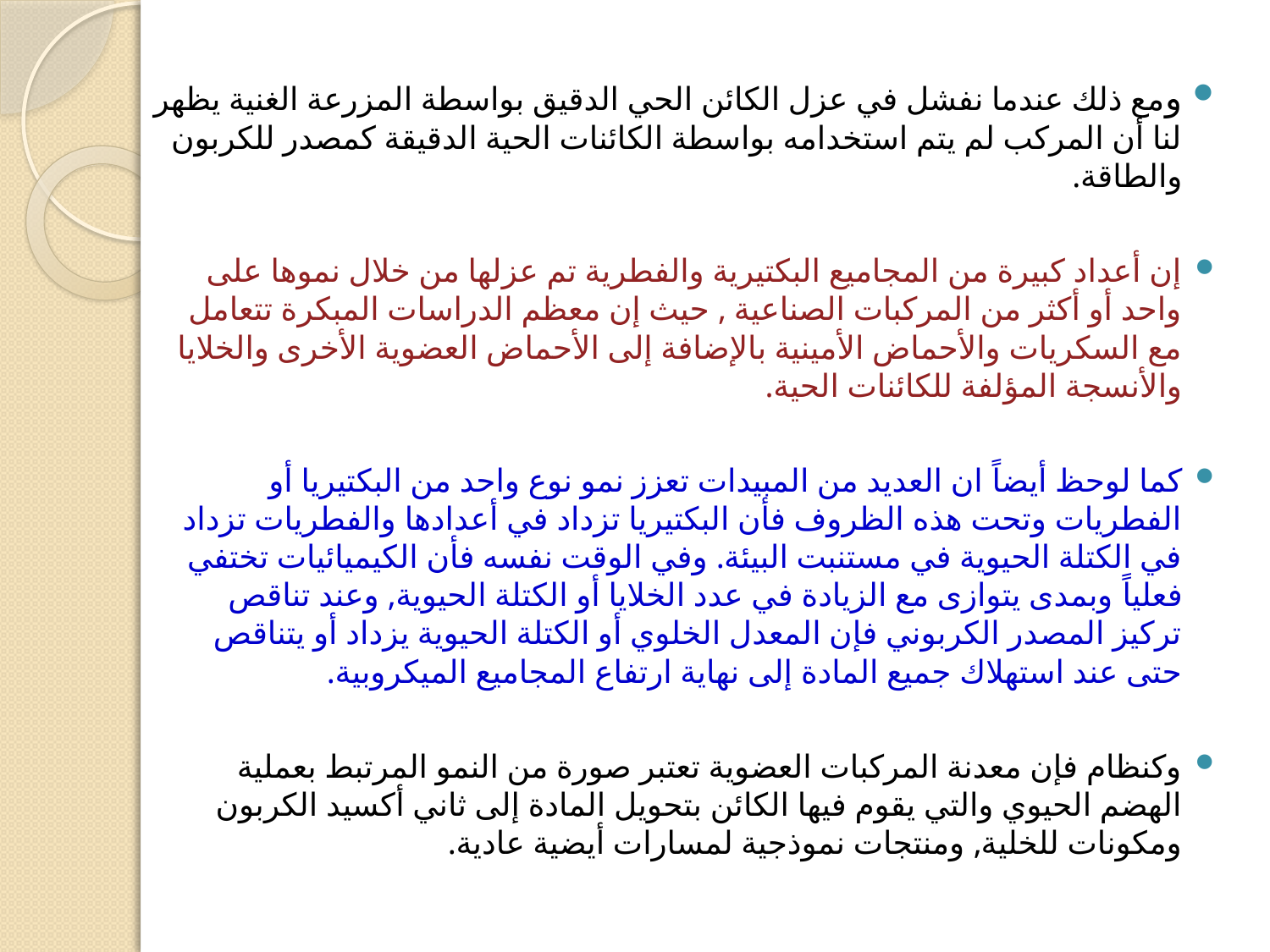

ومع ذلك عندما نفشل في عزل الكائن الحي الدقيق بواسطة المزرعة الغنية يظهر لنا أن المركب لم يتم استخدامه بواسطة الكائنات الحية الدقيقة كمصدر للكربون والطاقة.

إن أعداد كبيرة من المجاميع البكتيرية والفطرية تم عزلها من خلال نموها على واحد أو أكثر من المركبات الصناعية , حيث إن معظم الدراسات المبكرة تتعامل مع السكريات والأحماض الأمينية بالإضافة إلى الأحماض العضوية الأخرى والخلايا والأنسجة المؤلفة للكائنات الحية.

كما لوحظ أيضاً ان العديد من المبيدات تعزز نمو نوع واحد من البكتيريا أو الفطريات وتحت هذه الظروف فأن البكتيريا تزداد في أعدادها والفطريات تزداد في الكتلة الحيوية في مستنبت البيئة. وفي الوقت نفسه فأن الكيميائيات تختفي فعلياً وبمدى يتوازى مع الزيادة في عدد الخلايا أو الكتلة الحيوية, وعند تناقص تركيز المصدر الكربوني فإن المعدل الخلوي أو الكتلة الحيوية يزداد أو يتناقص حتى عند استهلاك جميع المادة إلى نهاية ارتفاع المجاميع الميكروبية.

وكنظام فإن معدنة المركبات العضوية تعتبر صورة من النمو المرتبط بعملية الهضم الحيوي والتي يقوم فيها الكائن بتحويل المادة إلى ثاني أكسيد الكربون ومكونات للخلية, ومنتجات نموذجية لمسارات أيضية عادية.